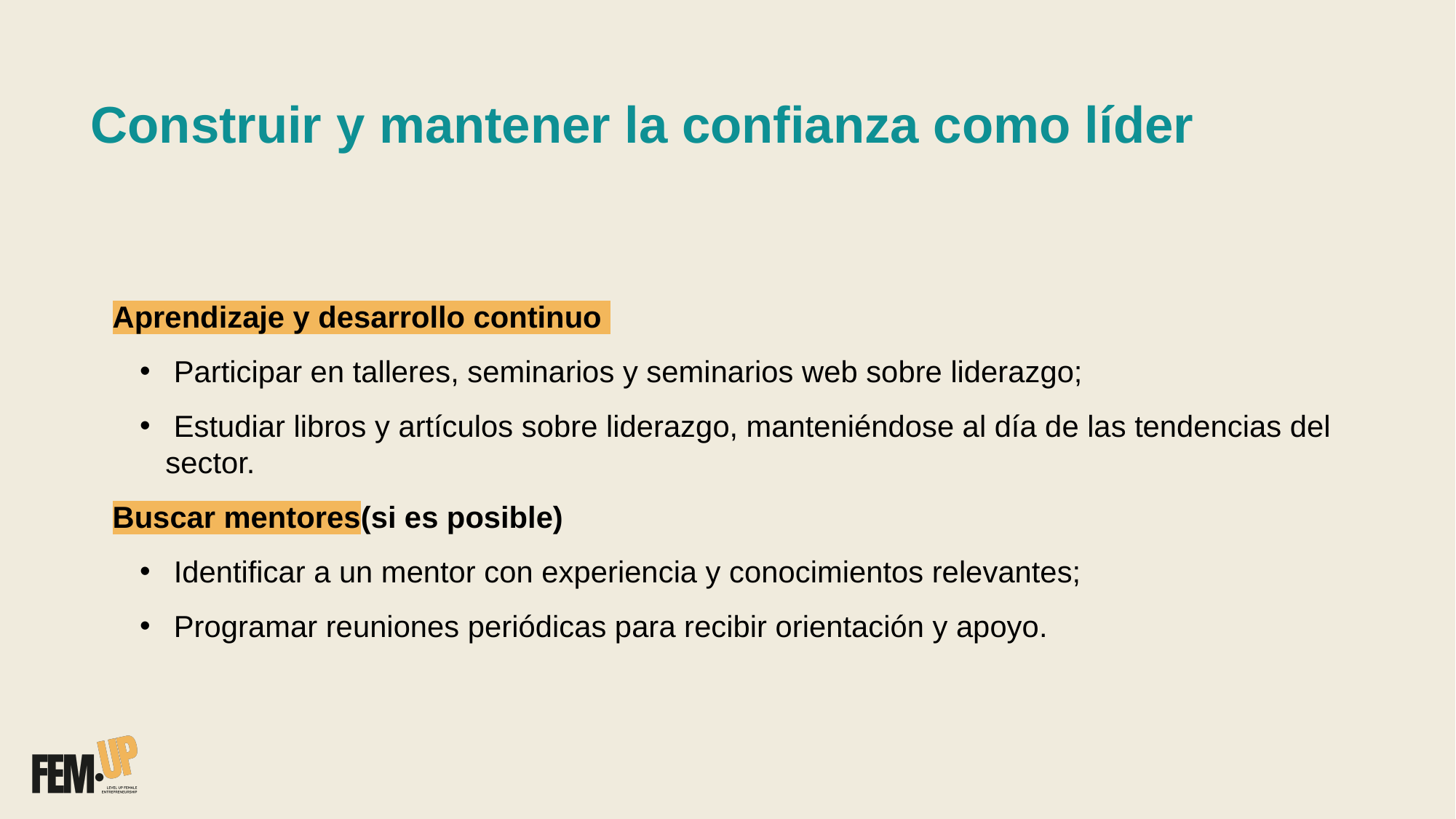

# Construir y mantener la confianza como líder
Aprendizaje y desarrollo continuo
 Participar en talleres, seminarios y seminarios web sobre liderazgo;
 Estudiar libros y artículos sobre liderazgo, manteniéndose al día de las tendencias del sector.
Buscar mentores(si es posible)
 Identificar a un mentor con experiencia y conocimientos relevantes;
 Programar reuniones periódicas para recibir orientación y apoyo.